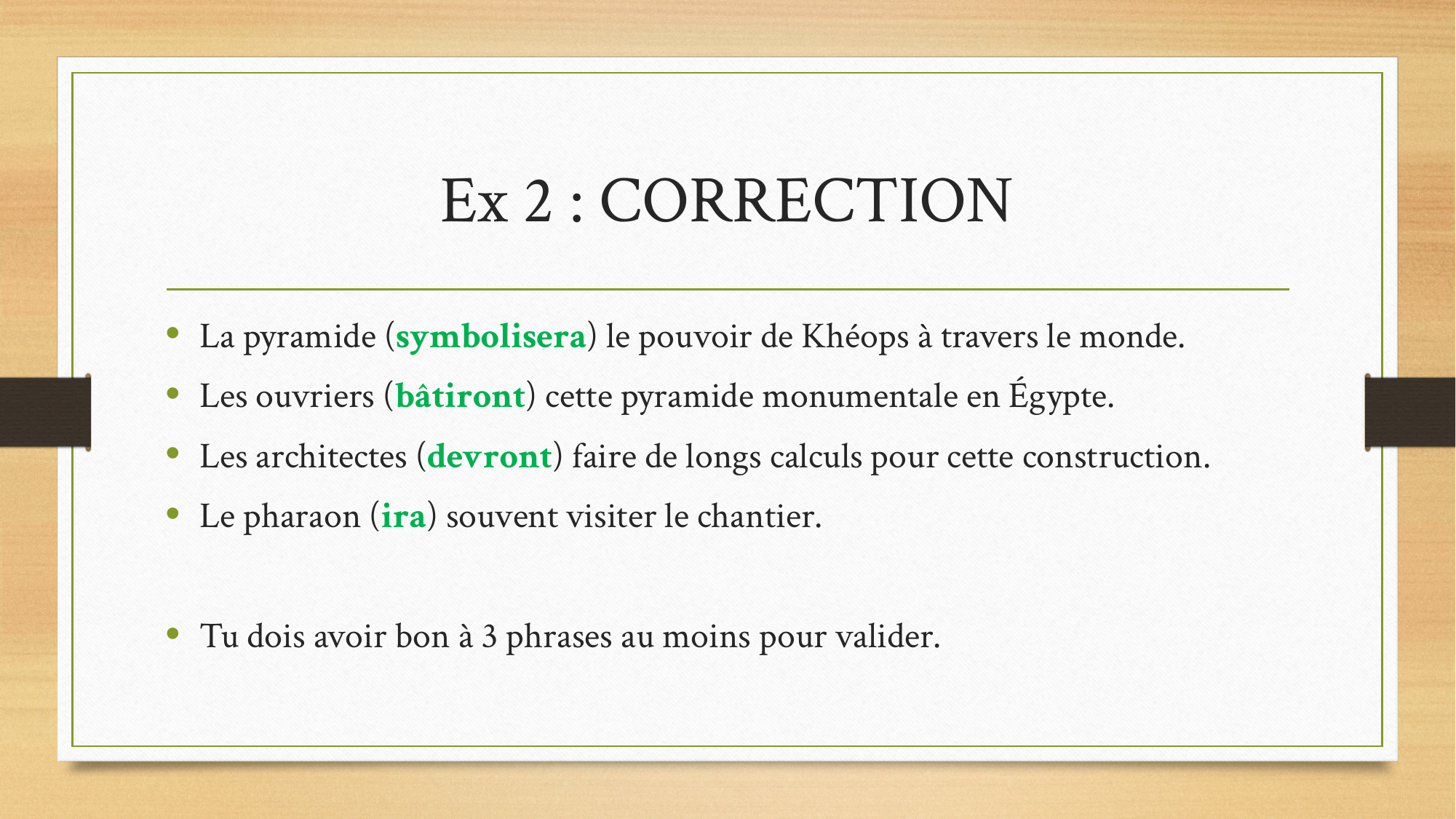

# Ex 2 : CORRECTION
La pyramide (symbolisera) le pouvoir de Khéops à travers le monde.
Les ouvriers (bâtiront) cette pyramide monumentale en Égypte.
Les architectes (devront) faire de longs calculs pour cette construction.
Le pharaon (ira) souvent visiter le chantier.

Tu dois avoir bon à 3 phrases au moins pour valider.